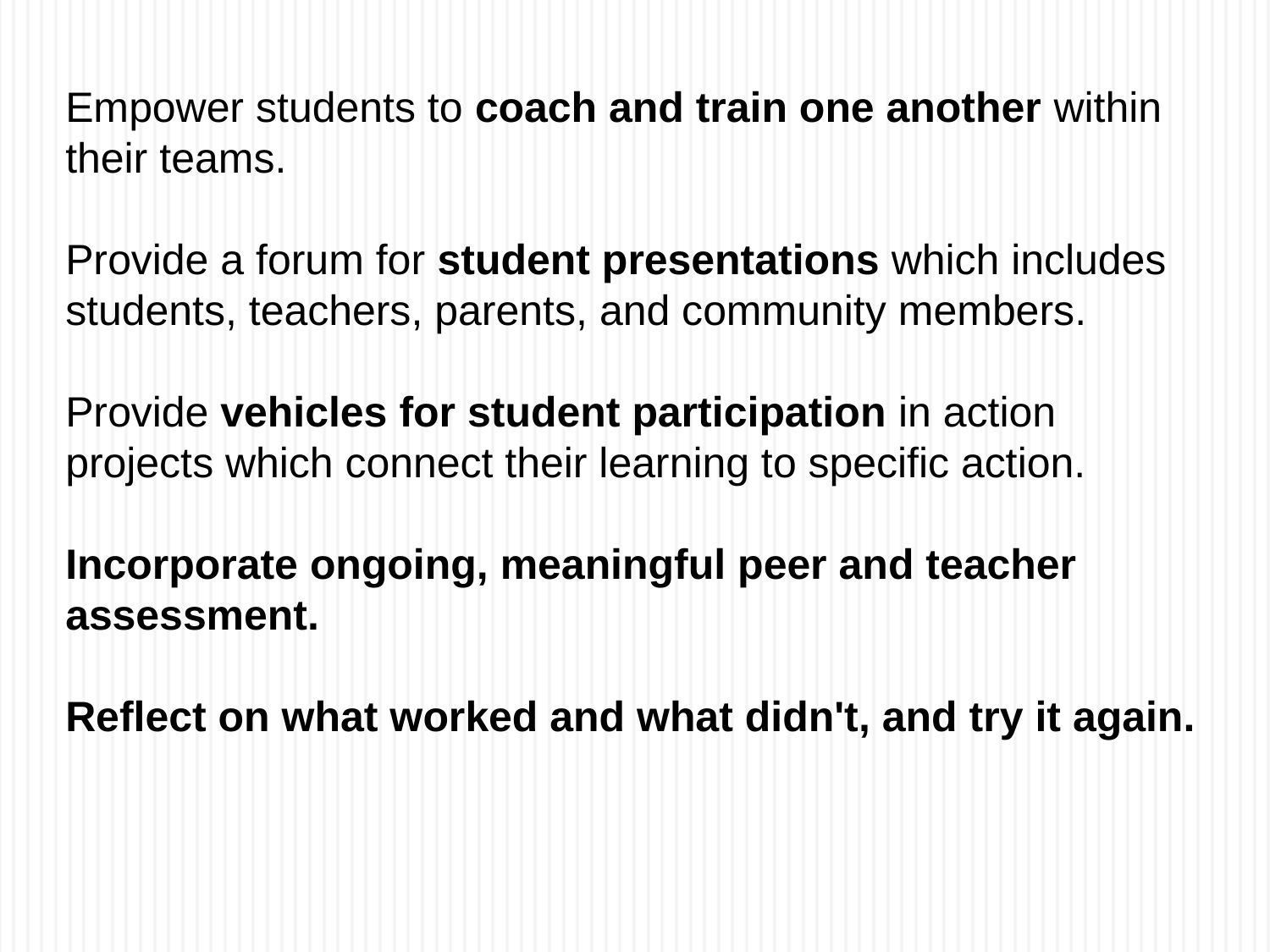

Empower students to coach and train one another within their teams.

Provide a forum for student presentations which includes students, teachers, parents, and community members.

Provide vehicles for student participation in action projects which connect their learning to specific action.

Incorporate ongoing, meaningful peer and teacher assessment.

Reflect on what worked and what didn't, and try it again.